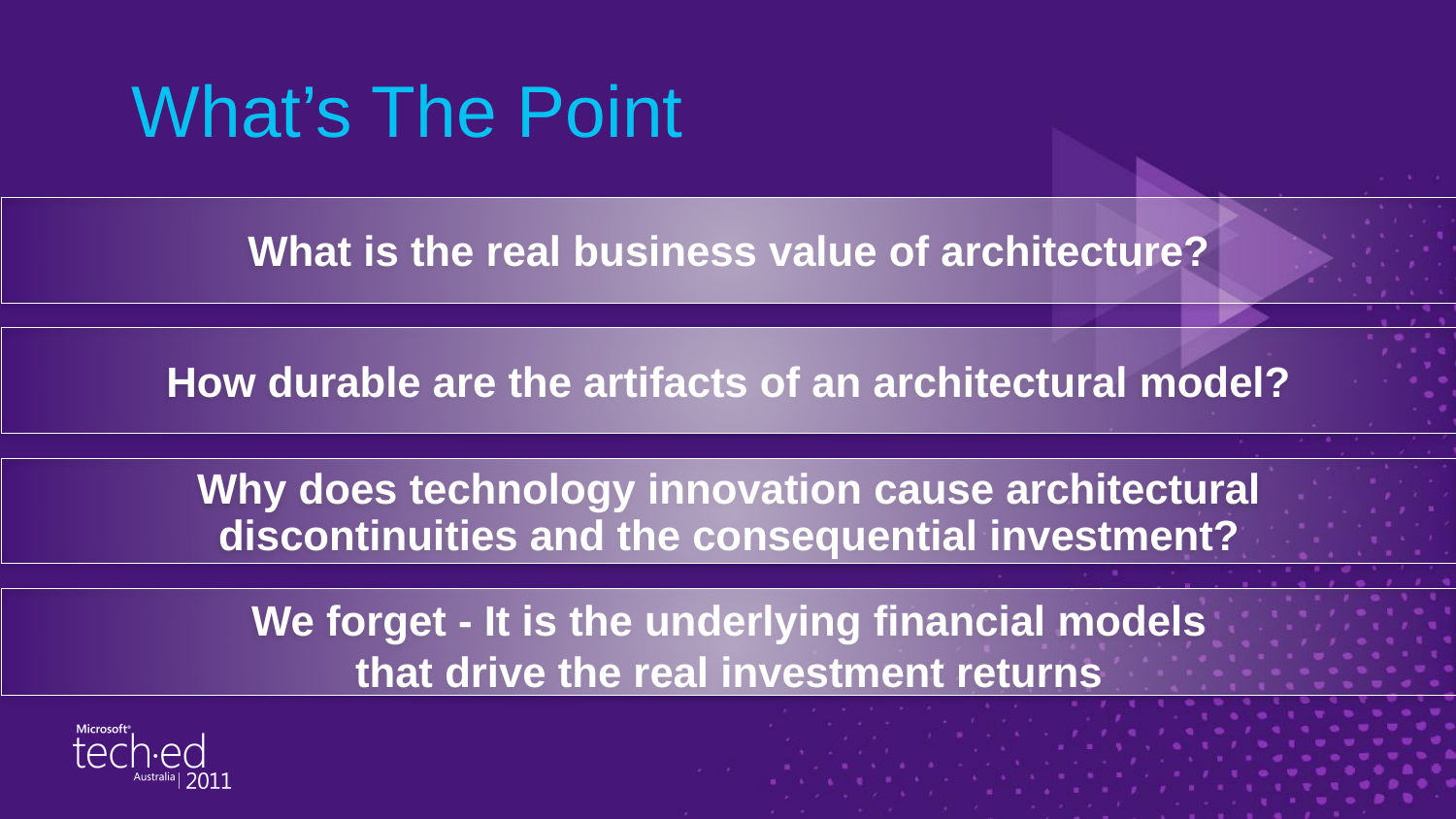

# What’s The Point
What is the real business value of architecture?
How durable are the artifacts of an architectural model?
Why does technology innovation cause architectural
discontinuities and the consequential investment?
We forget - It is the underlying financial models
that drive the real investment returns